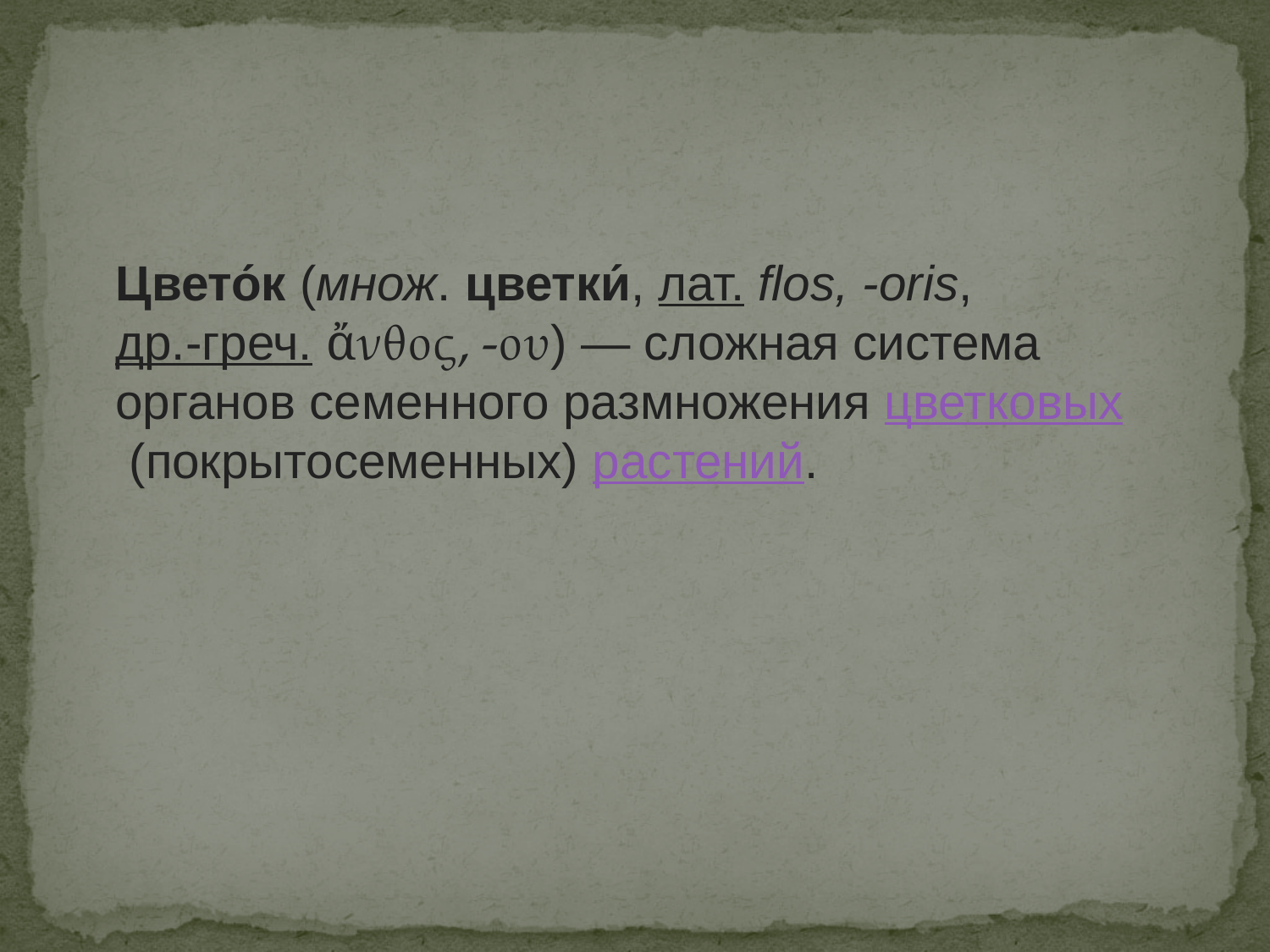

Цвето́к (множ. цветки́, лат. flos, -oris, др.-греч. ἄνθος, -ου) — сложная система органов семенного размножения цветковых (покрытосеменных) растений.